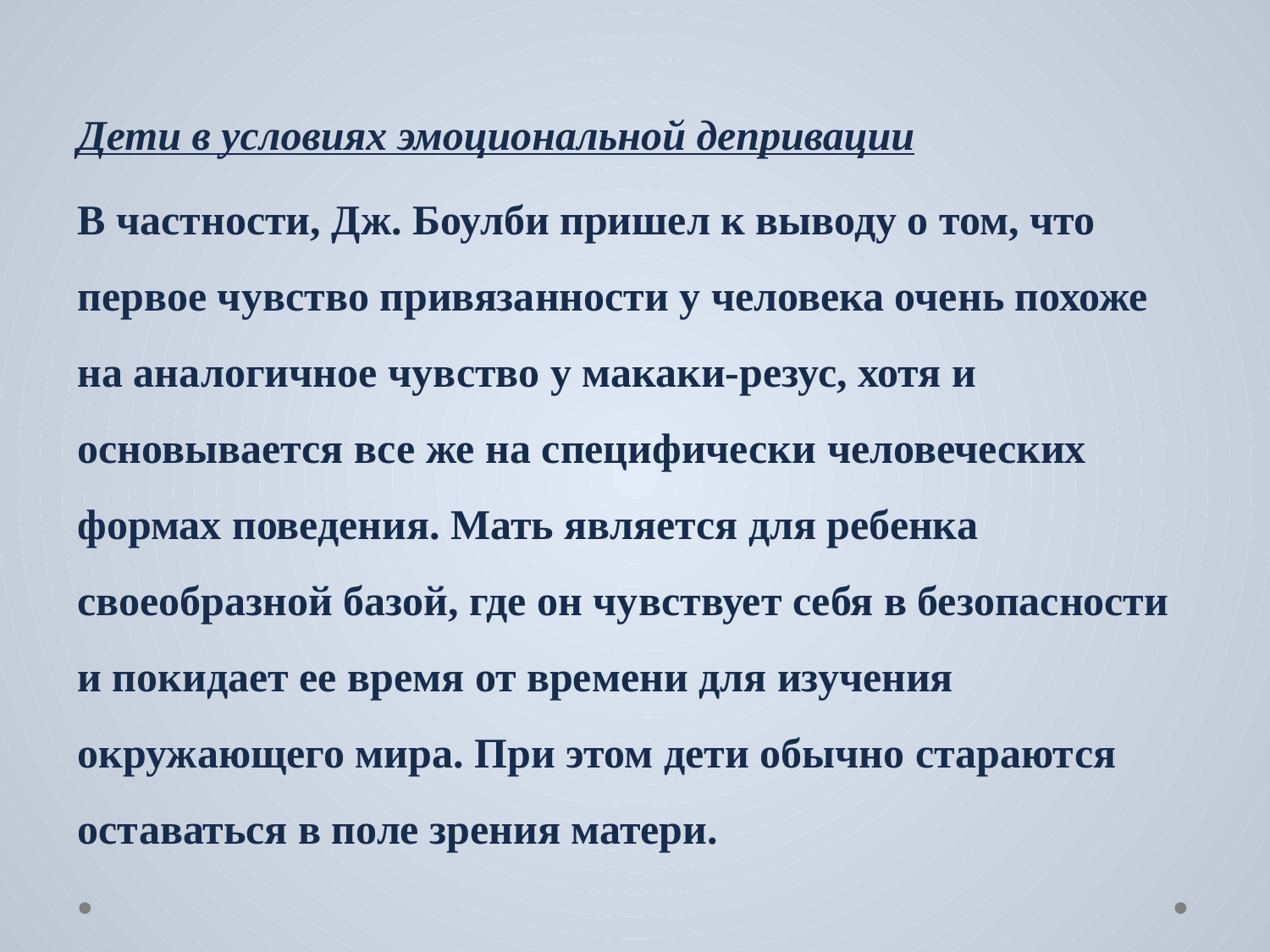

Дети в условиях эмоциональной депривации
В частности, Дж. Боулби пришел к выводу о том, что первое чувство привязанности у человека очень похоже на аналогичное чувство у макаки-резус, хотя и основывается все же на специфически человеческих формах поведения. Мать является для ребенка своеобразной базой, где он чувствует себя в безопасности и покидает ее время от времени для изучения окружающего мира. При этом дети обычно стараются оставаться в поле зрения матери.